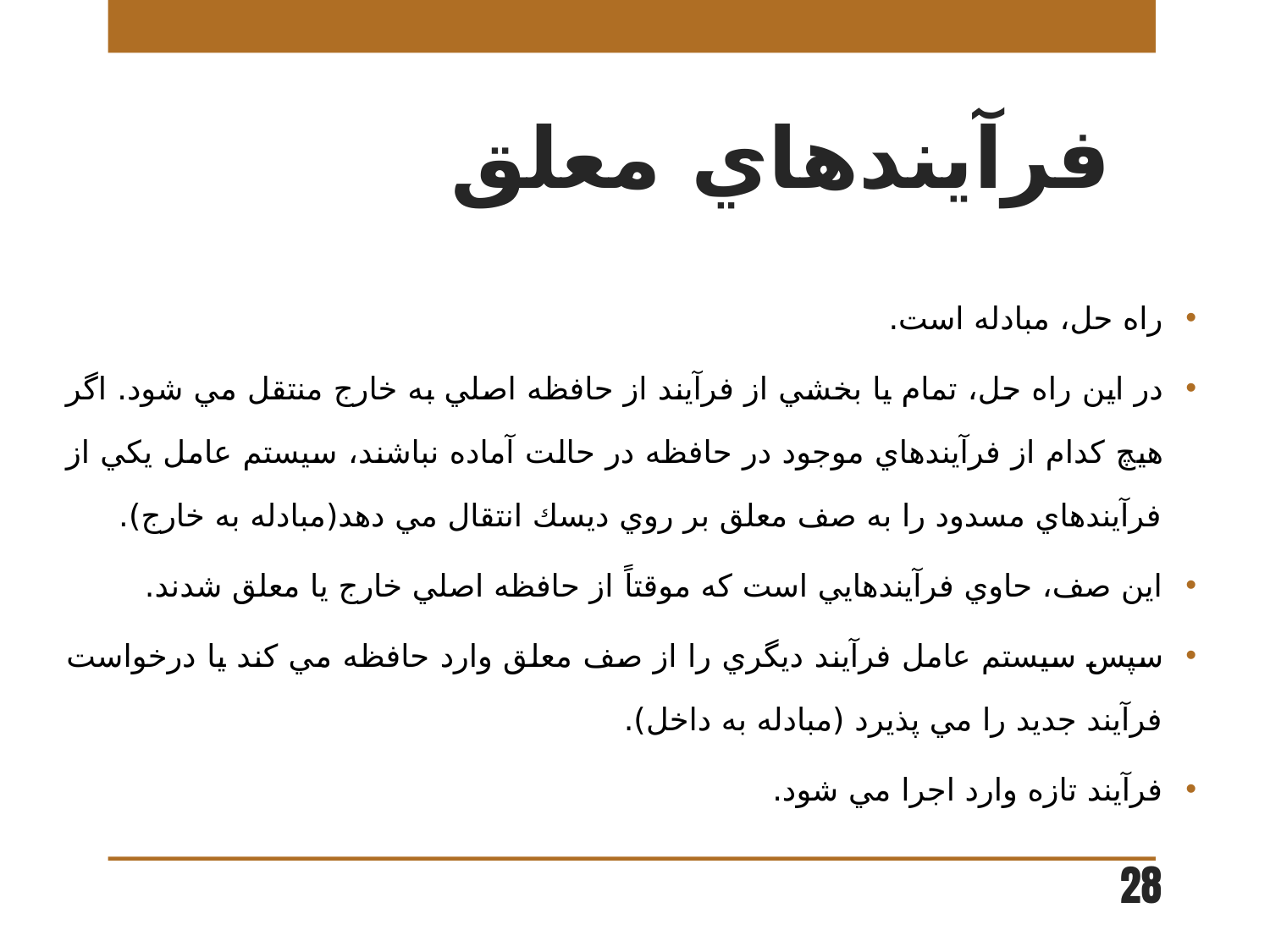

# فرآيندهاي معلق
راه حل، مبادله است.
در اين راه حل، تمام يا بخشي از فرآيند از حافظه اصلي به خارج منتقل مي شود. اگر هيچ كدام از فرآيندهاي موجود در حافظه در حالت آماده نباشند، سيستم عامل يكي از فرآيندهاي مسدود را به صف معلق بر روي ديسك انتقال مي دهد(مبادله به خارج).
اين صف، حاوي فرآيندهايي است كه موقتاً از حافظه اصلي خارج يا معلق شدند.
سپس سيستم عامل فرآيند ديگري را از صف معلق وارد حافظه مي كند يا درخواست فرآيند جديد را مي پذيرد (مبادله به داخل).
فرآيند تازه وارد اجرا مي شود.
28